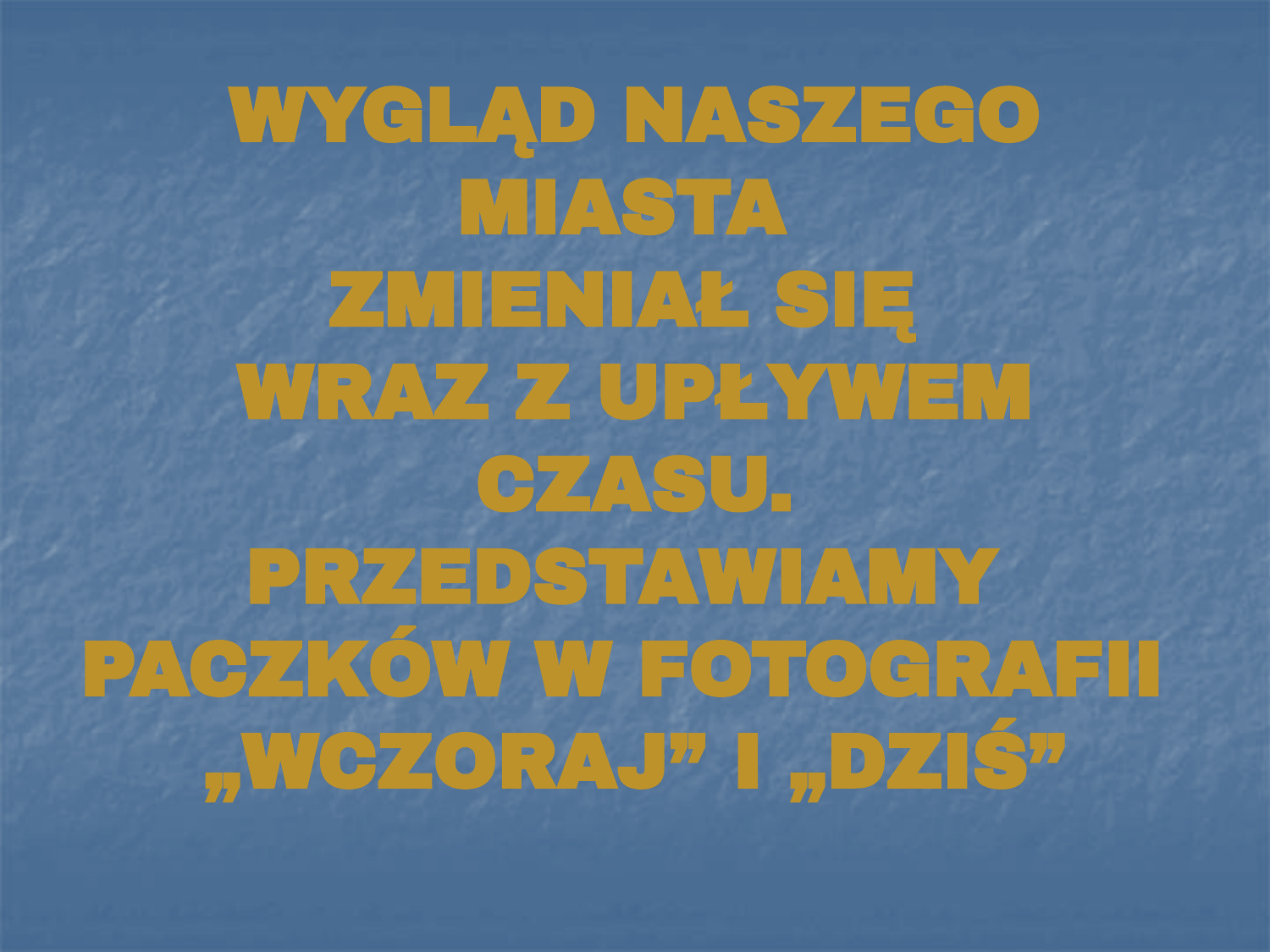

# WYGLĄD NASZEGO MIASTA ZMIENIAŁ SIĘ WRAZ Z UPŁYWEM CZASU. PRZEDSTAWIAMY PACZKÓW W FOTOGRAFII „WCZORAJ” I „DZIŚ”